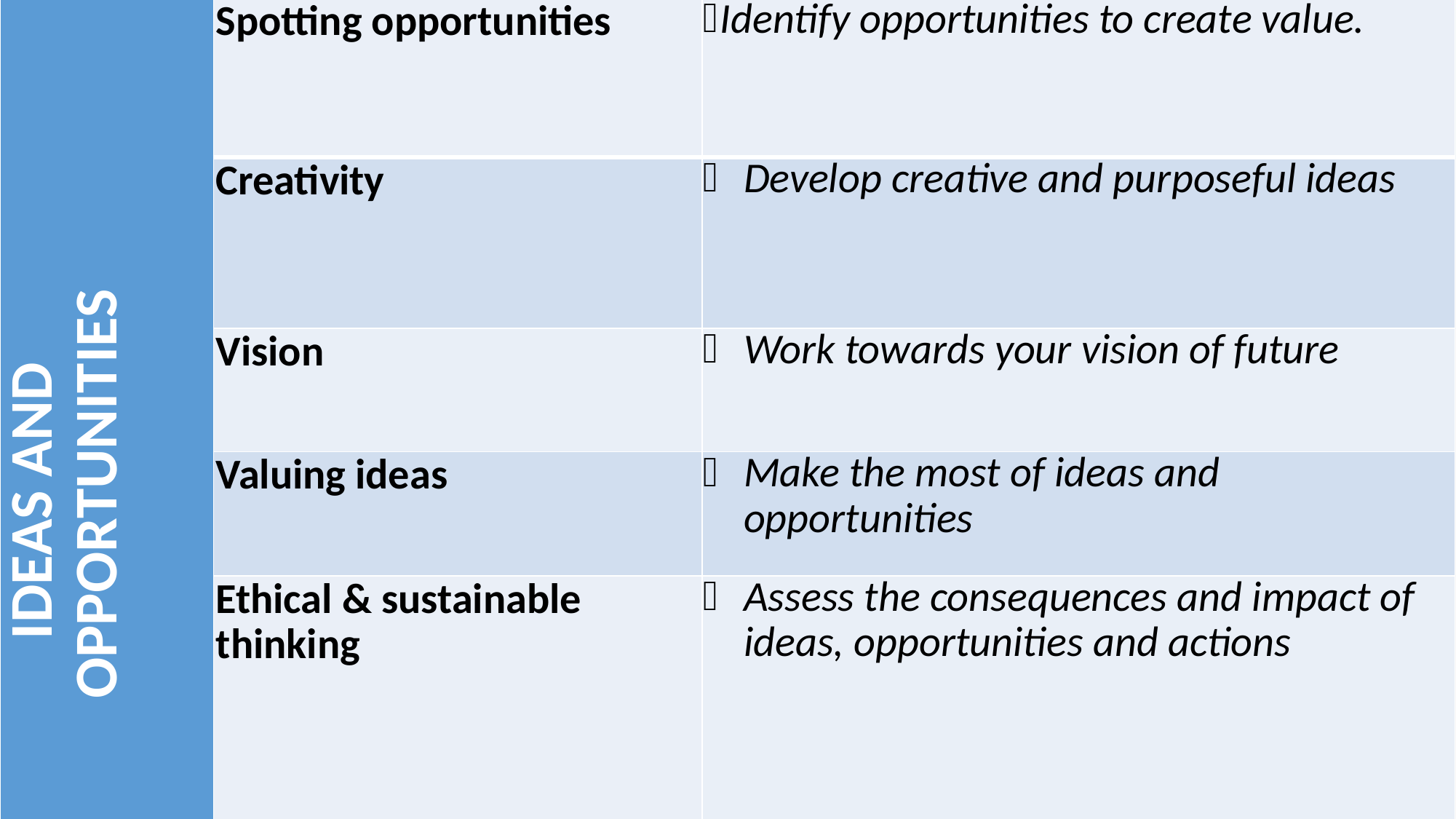

| IDEAS AND OPPORTUNITIES | Spotting opportunities | Identify opportunities to create value. |
| --- | --- | --- |
|  | Creativity | Develop creative and purposeful ideas |
|  | Vision | Work towards your vision of future |
|  | Valuing ideas | Make the most of ideas and opportunities |
|  | Ethical & sustainable thinking | Assess the consequences and impact of ideas, opportunities and actions |
#